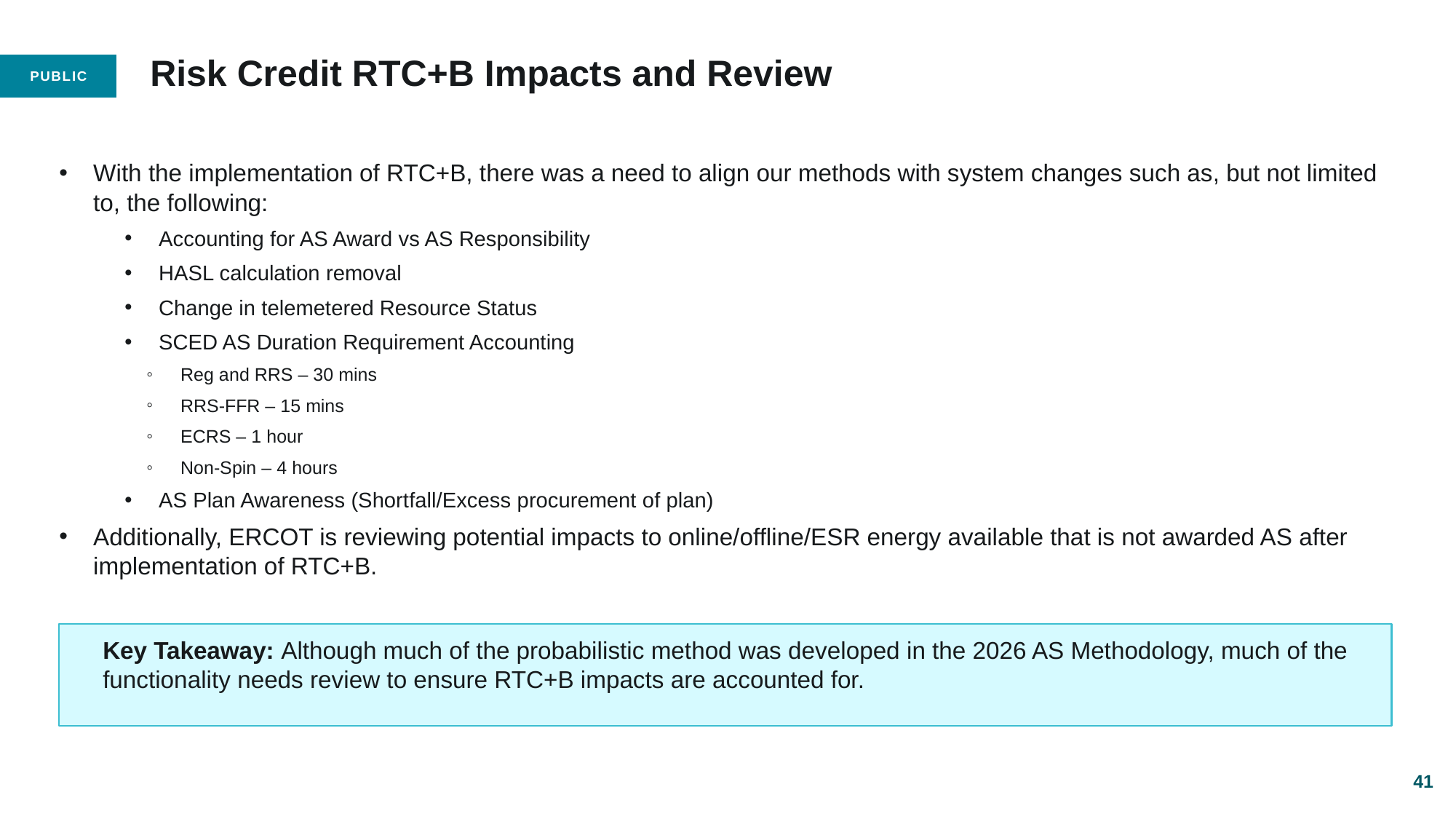

# Risk Credit RTC+B Impacts and Review
With the implementation of RTC+B, there was a need to align our methods with system changes such as, but not limited to, the following:
Accounting for AS Award vs AS Responsibility
HASL calculation removal
Change in telemetered Resource Status
SCED AS Duration Requirement Accounting
Reg and RRS – 30 mins
RRS-FFR – 15 mins
ECRS – 1 hour
Non-Spin – 4 hours
AS Plan Awareness (Shortfall/Excess procurement of plan)
Additionally, ERCOT is reviewing potential impacts to online/offline/ESR energy available that is not awarded AS after implementation of RTC+B.

Key Takeaway: Although much of the probabilistic method was developed in the 2026 AS Methodology, much of the functionality needs review to ensure RTC+B impacts are accounted for.
41